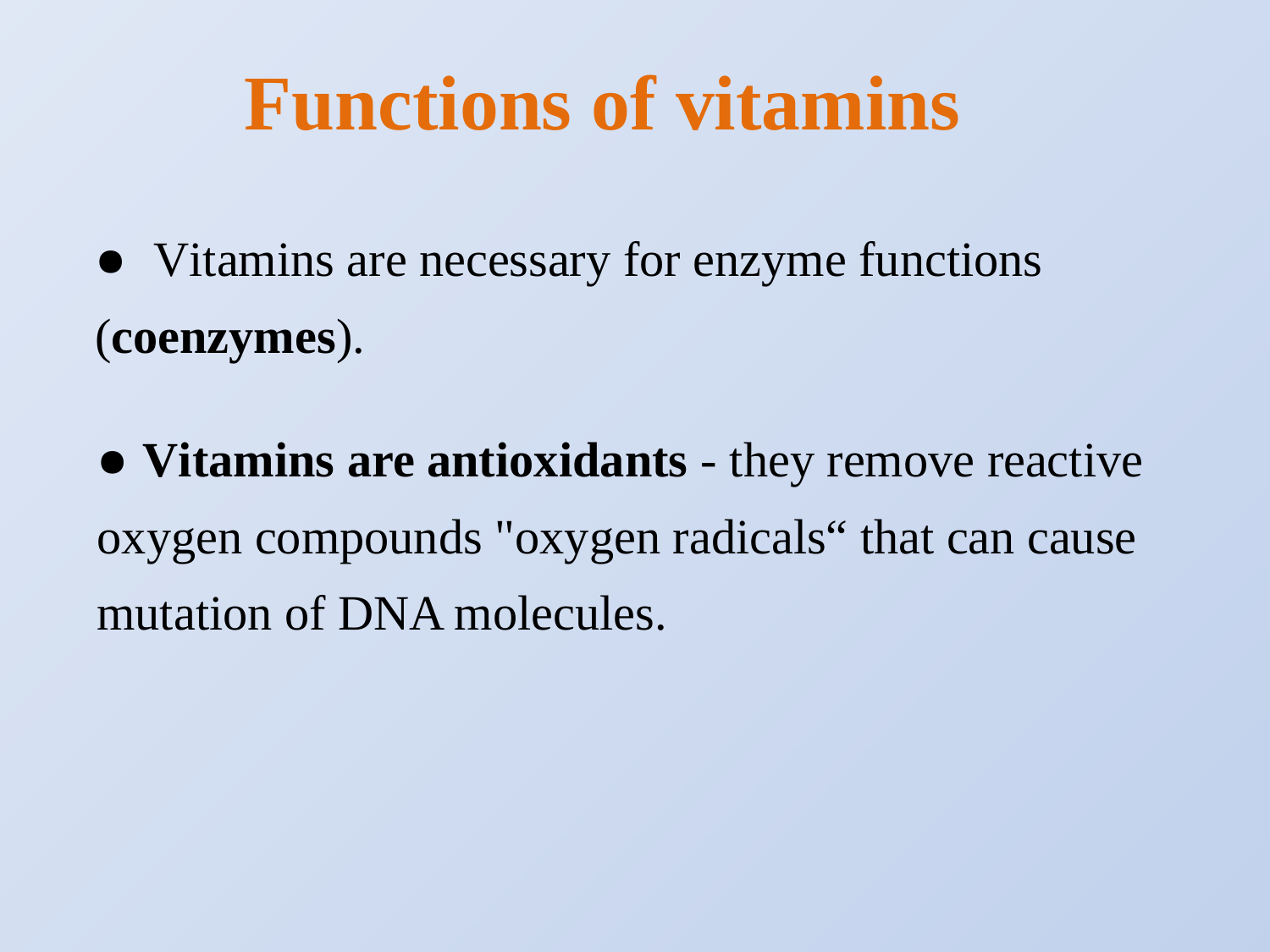

Functions of vitamins

•  Vitamins are necessary for enzyme functions (coenzymes).

• Vitamins are antioxidants - they remove reactive oxygen compounds "oxygen radicals“ that can cause mutation of DNA molecules.